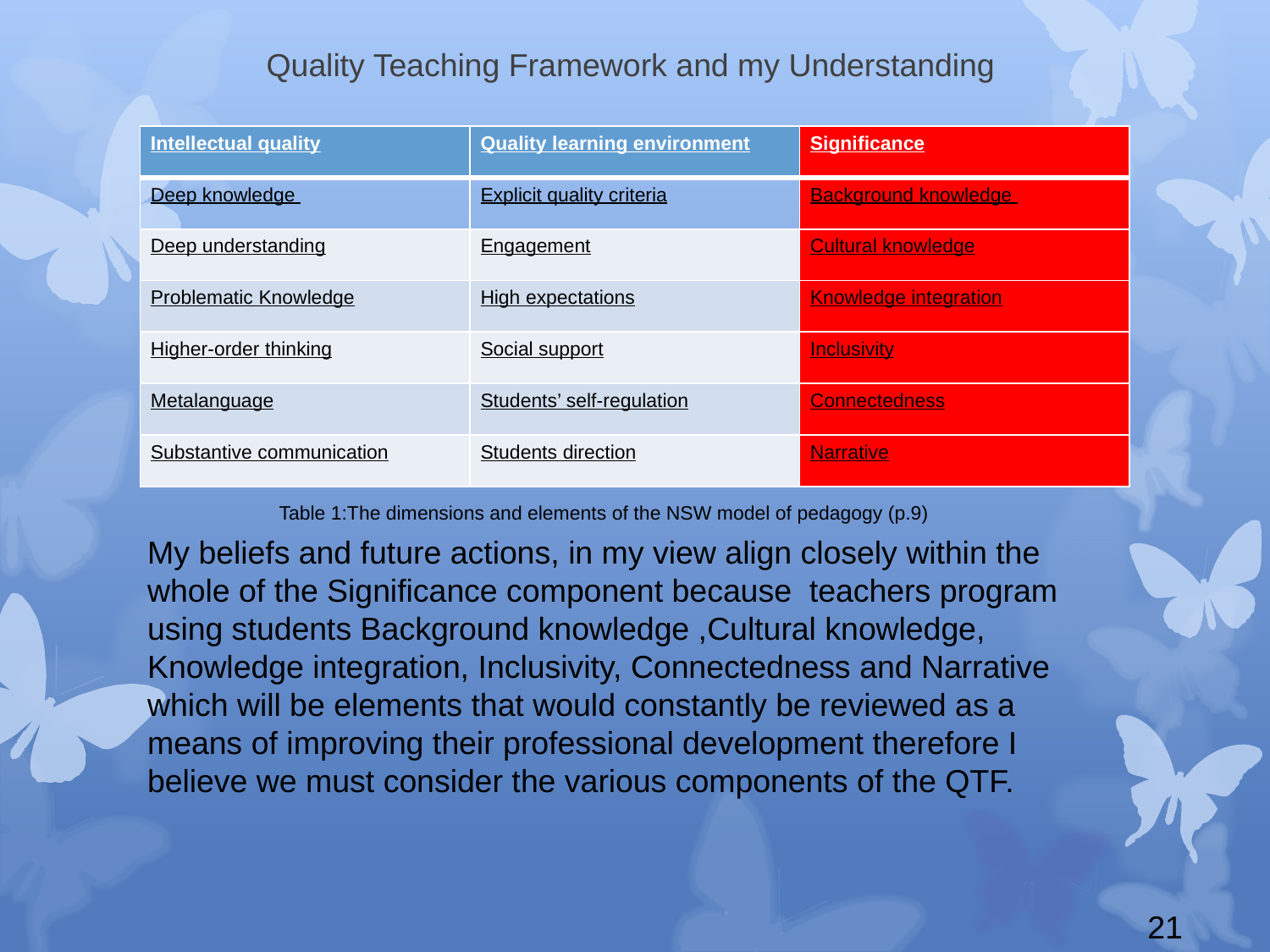

# Quality Teaching Framework and my Understanding
| Intellectual quality | Quality learning environment | Significance |
| --- | --- | --- |
| Deep knowledge | Explicit quality criteria | Background knowledge |
| Deep understanding | Engagement | Cultural knowledge |
| Problematic Knowledge | High expectations | Knowledge integration |
| Higher-order thinking | Social support | Inclusivity |
| Metalanguage | Students’ self-regulation | Connectedness |
| Substantive communication | Students direction | Narrative |
Table 1:The dimensions and elements of the NSW model of pedagogy (p.9)
My beliefs and future actions, in my view align closely within the whole of the Significance component because  teachers program using students Background knowledge ,Cultural knowledge, Knowledge integration, Inclusivity, Connectedness and Narrative which will be elements that would constantly be reviewed as a means of improving their professional development therefore I believe we must consider the various components of the QTF.

21